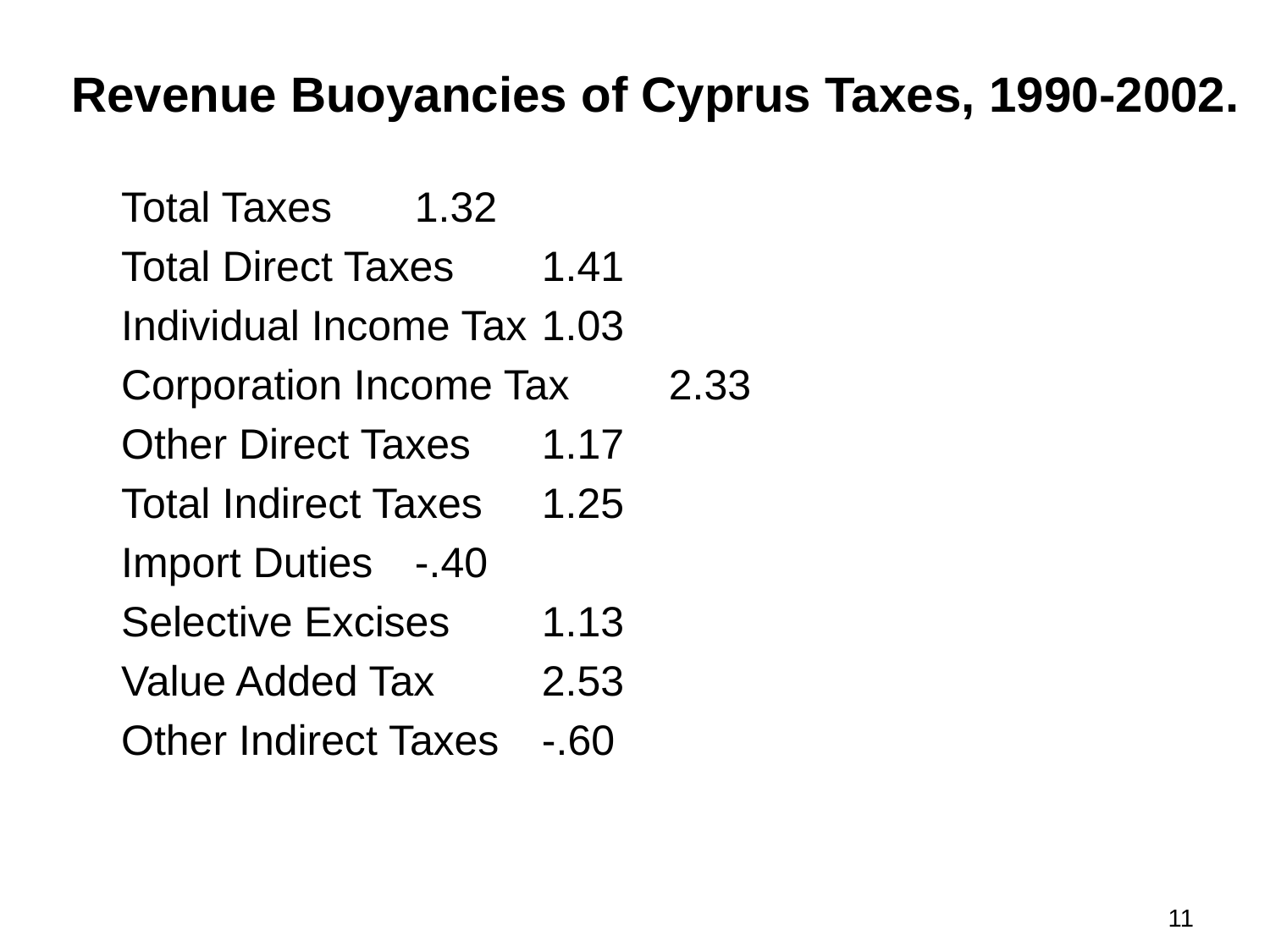

Revenue Buoyancies of Cyprus Taxes, 1990-2002.

Total Taxes	1.32
Total Direct Taxes	1.41
Individual Income Tax	1.03
Corporation Income Tax	2.33
Other Direct Taxes	1.17
Total Indirect Taxes	1.25
Import Duties	-.40
Selective Excises	1.13
Value Added Tax	2.53
Other Indirect Taxes	-.60
11